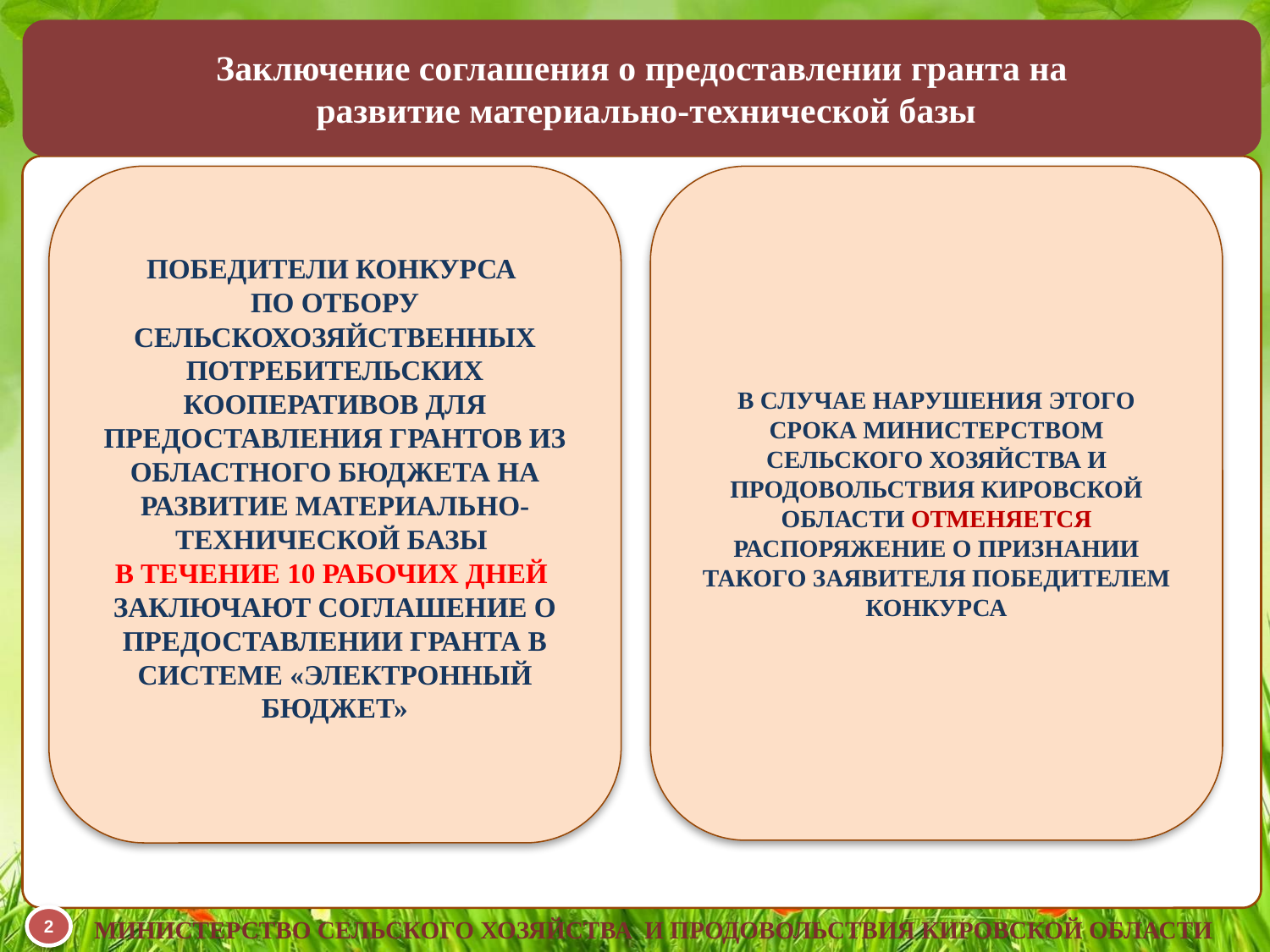

Заключение соглашения о предоставлении гранта на
 развитие материально-технической базы

ПОБЕДИТЕЛИ КОНКУРСА
ПО ОТБОРУ СЕЛЬСКОХОЗЯЙСТВЕННЫХ ПОТРЕБИТЕЛЬСКИХ КООПЕРАТИВОВ ДЛЯ ПРЕДОСТАВЛЕНИЯ ГРАНТОВ ИЗ ОБЛАСТНОГО БЮДЖЕТА НА РАЗВИТИЕ МАТЕРИАЛЬНО-ТЕХНИЧЕСКОЙ БАЗЫ
В ТЕЧЕНИЕ 10 РАБОЧИХ ДНЕЙ
ЗАКЛЮЧАЮТ СОГЛАШЕНИЕ О ПРЕДОСТАВЛЕНИИ ГРАНТА В СИСТЕМЕ «ЭЛЕКТРОННЫЙ БЮДЖЕТ»

В СЛУЧАЕ НАРУШЕНИЯ ЭТОГО СРОКА МИНИСТЕРСТВОМ СЕЛЬСКОГО ХОЗЯЙСТВА И ПРОДОВОЛЬСТВИЯ КИРОВСКОЙ ОБЛАСТИ ОТМЕНЯЕТСЯ РАСПОРЯЖЕНИЕ О ПРИЗНАНИИ ТАКОГО ЗАЯВИТЕЛЯ ПОБЕДИТЕЛЕМ КОНКУРСА
2
      МИНИСТЕРСТВО СЕЛЬСКОГО ХОЗЯЙСТВА  И ПРОДОВОЛЬСТВИЯ КИРОВСКОЙ ОБЛАСТИ